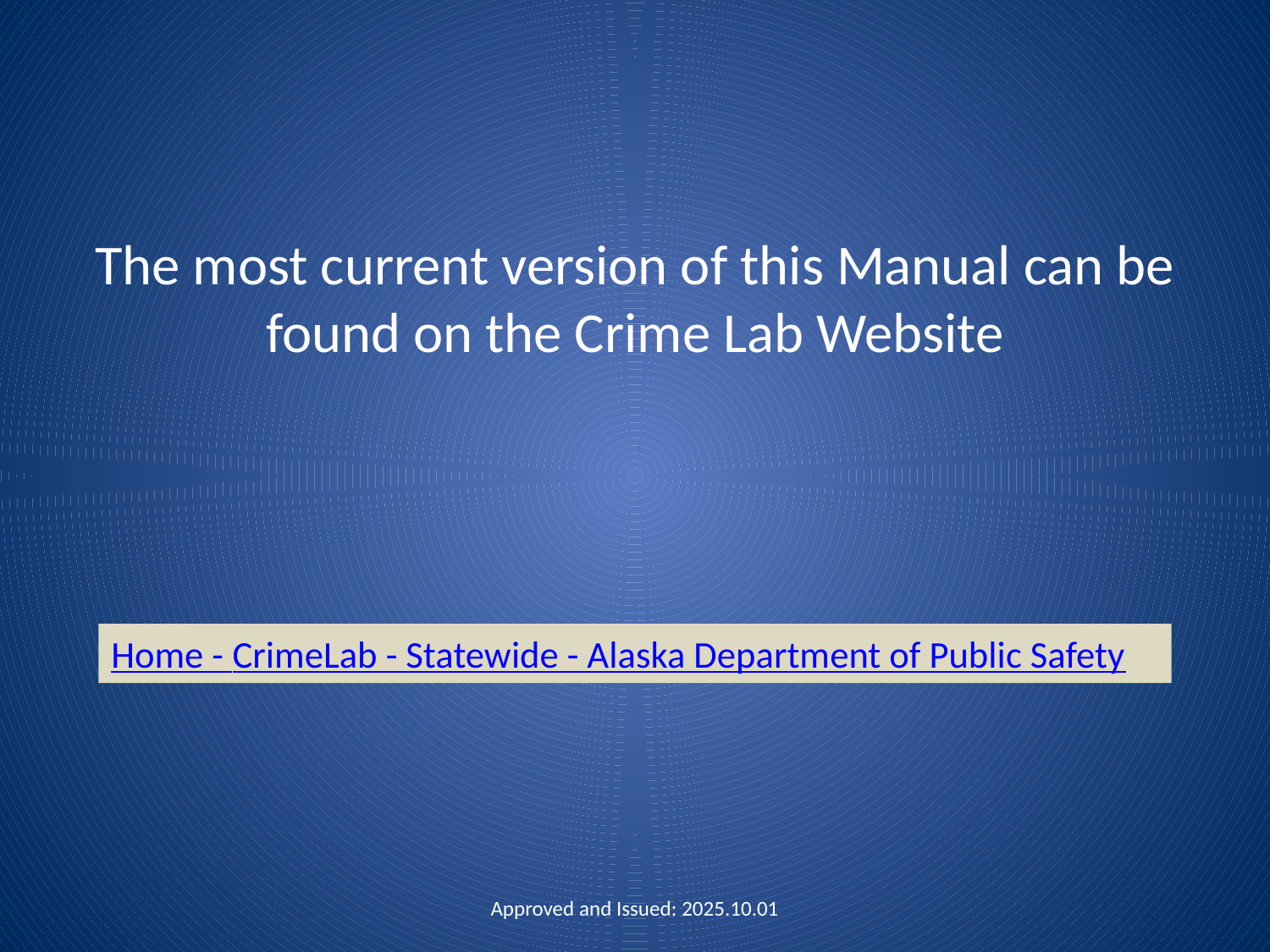

The most current version of this Manual can be found on the Crime Lab Website
Home - CrimeLab - Statewide - Alaska Department of Public Safety
Approved and Issued: 2025.10.01